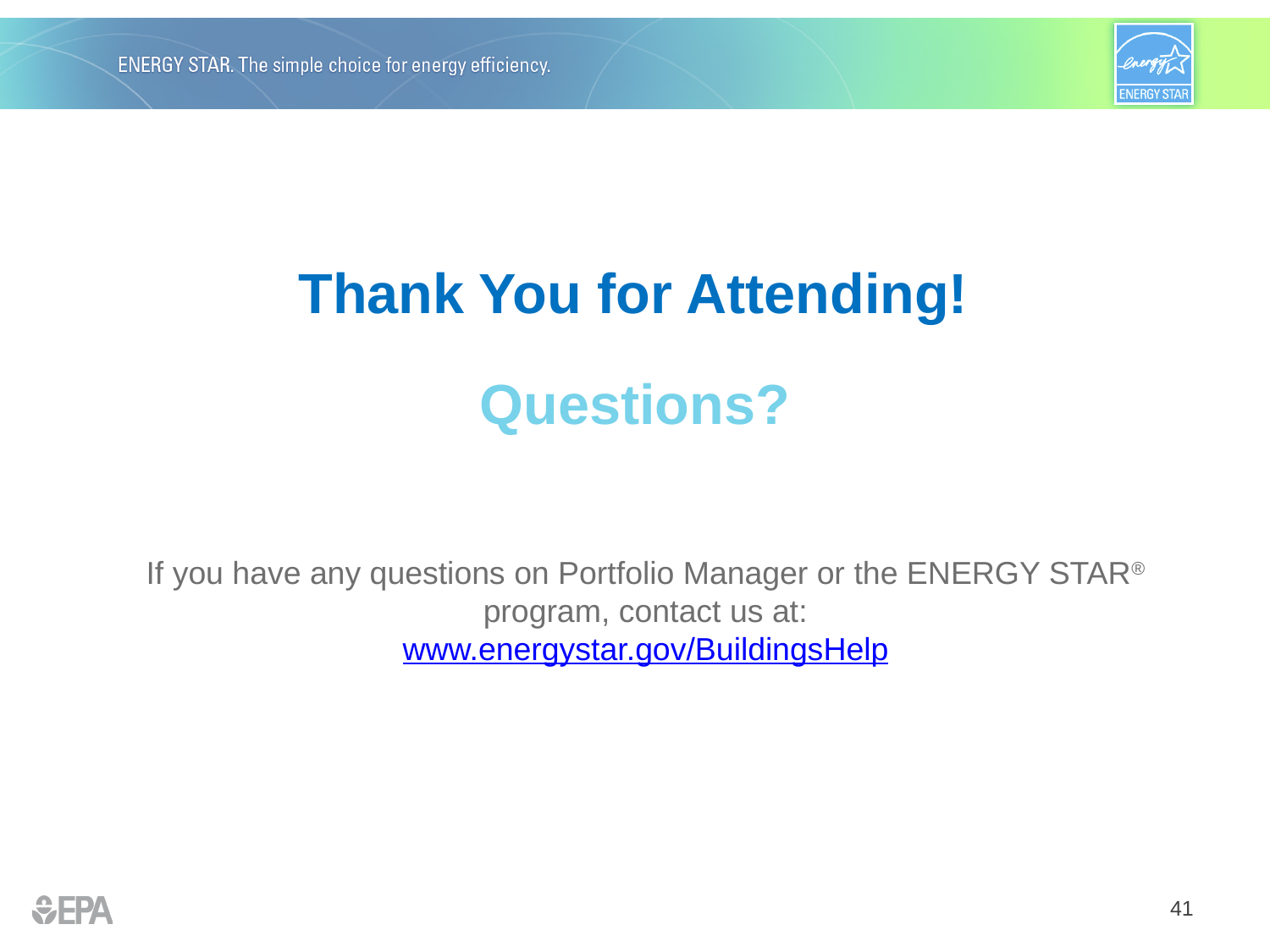

# Thank You for Attending!
Questions?
If you have any questions on Portfolio Manager or the ENERGY STAR® program, contact us at:
www.energystar.gov/BuildingsHelp
41